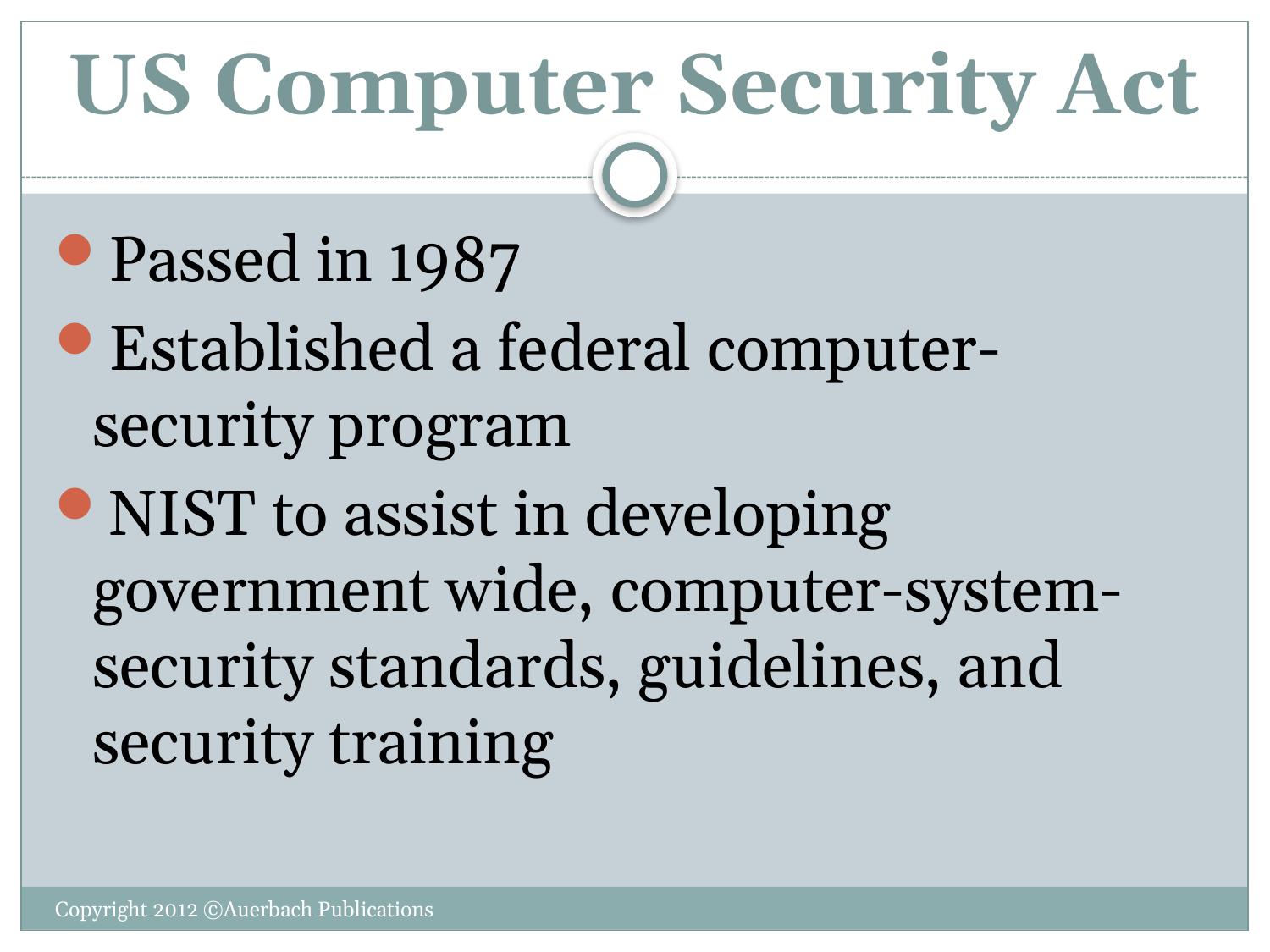

# US Computer Security Act
Passed in 1987
Established a federal computer-security program
NIST to assist in developing government wide, computer-system-security standards, guidelines, and security training
Copyright 2012 ©Auerbach Publications